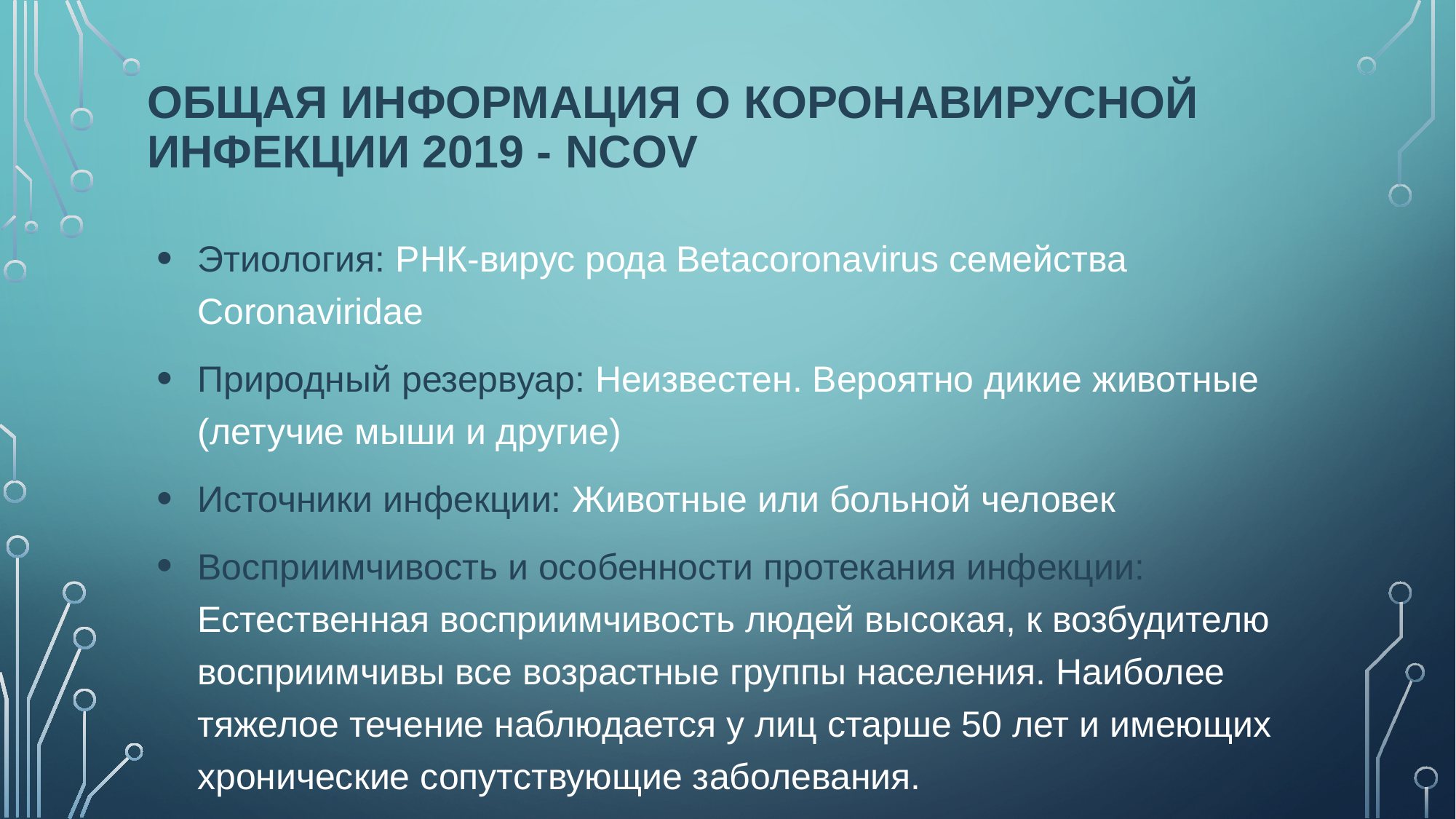

# Общая информация о коронавирусной инфекции 2019 - ncov
Этиология: РНК-вирус рода Betacoronavirus семейства Coronaviridae
Природный резервуар: Неизвестен. Вероятно дикие животные (летучие мыши и другие)
Источники инфекции: Животные или больной человек
Восприимчивость и особенности протекания инфекции: Естественная восприимчивость людей высокая, к возбудителю восприимчивы все возрастные группы населения. Наиболее тяжелое течение наблюдается у лиц старше 50 лет и имеющих хронические сопутствующие заболевания.